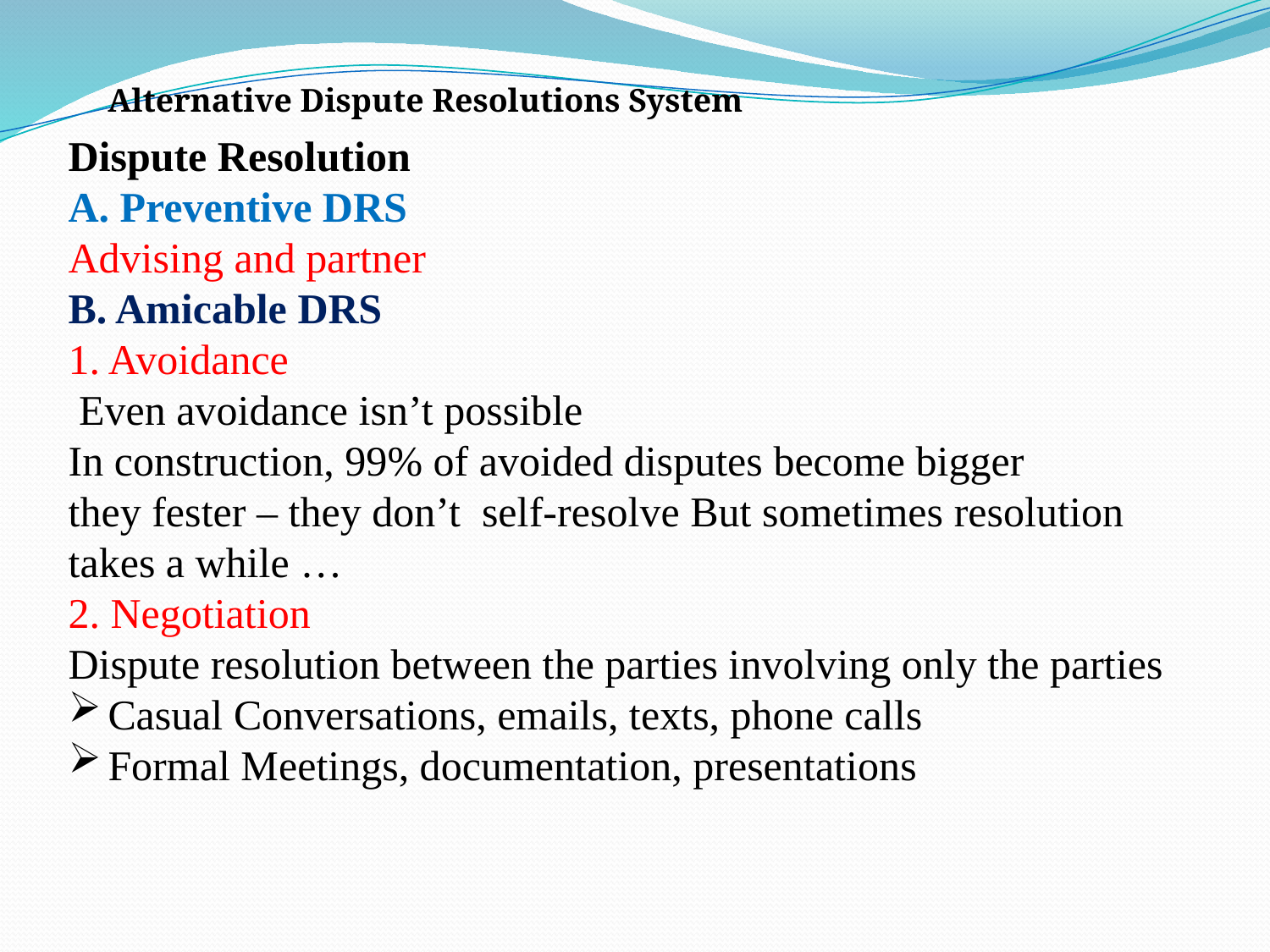

Alternative Dispute Resolutions System
Dispute Resolution
A. Preventive DRS
Advising and partner
B. Amicable DRS
1. Avoidance
 Even avoidance isn’t possible
In construction, 99% of avoided disputes become bigger
they fester – they don’t  self-resolve But sometimes resolution takes a while …
2. Negotiation
Dispute resolution between the parties involving only the parties
Casual Conversations, emails, texts, phone calls
Formal Meetings, documentation, presentations